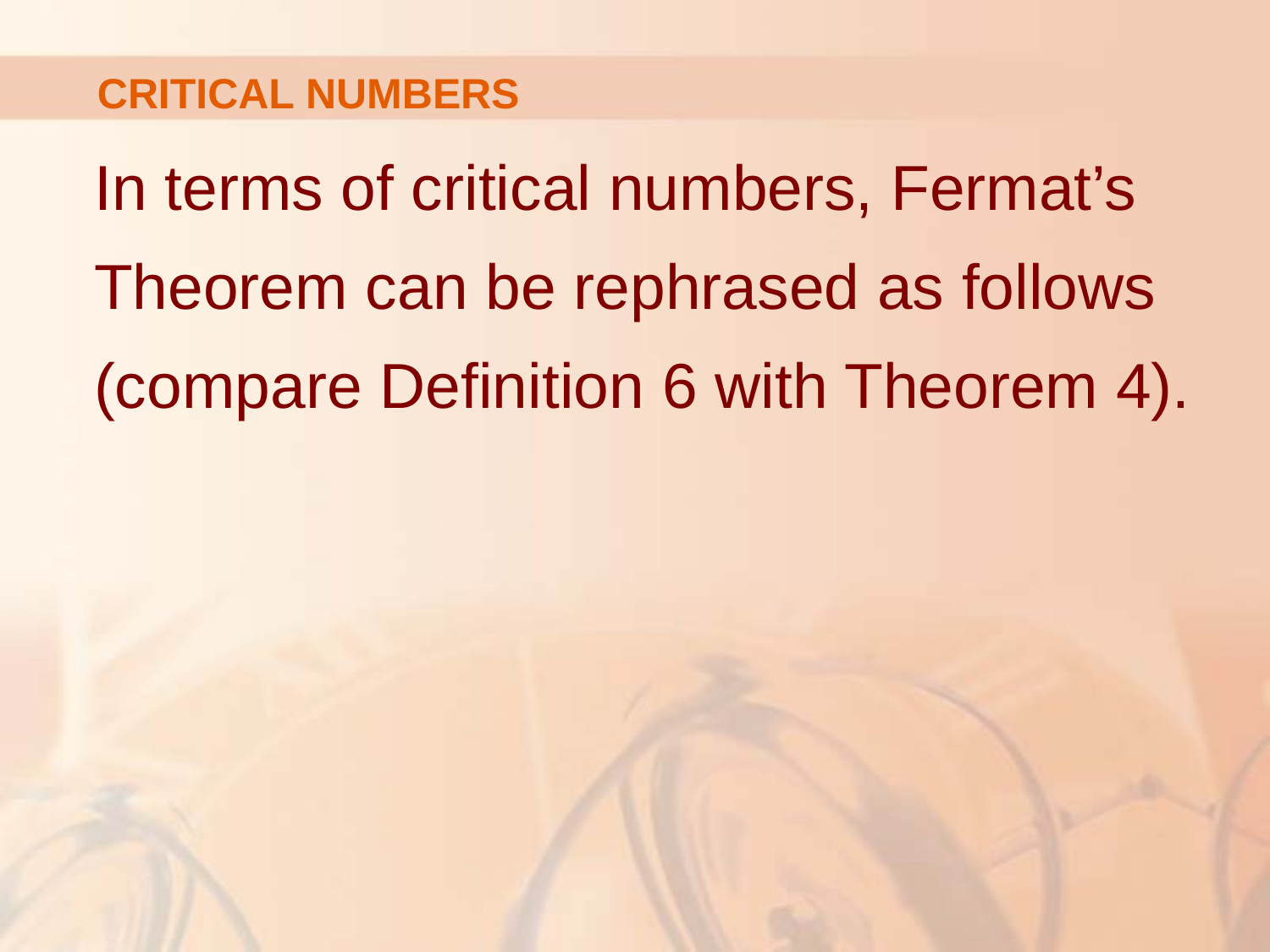

# CRITICAL NUMBERS
In terms of critical numbers, Fermat’s Theorem can be rephrased as follows (compare Definition 6 with Theorem 4).